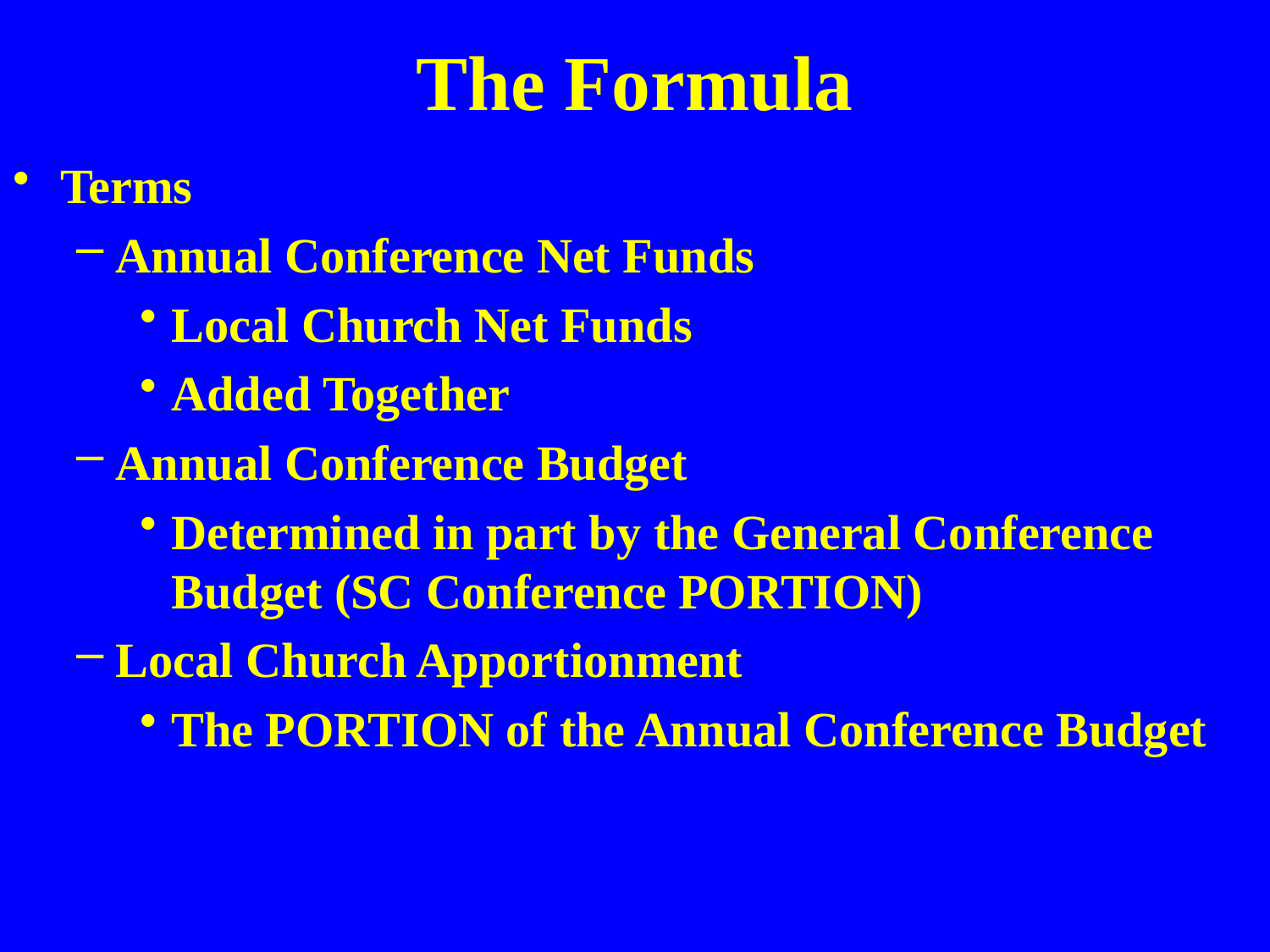

# The Formula
Terms
Annual Conference Net Funds
Local Church Net Funds
Added Together
Annual Conference Budget
Determined in part by the General Conference Budget (SC Conference PORTION)
Local Church Apportionment
The PORTION of the Annual Conference Budget